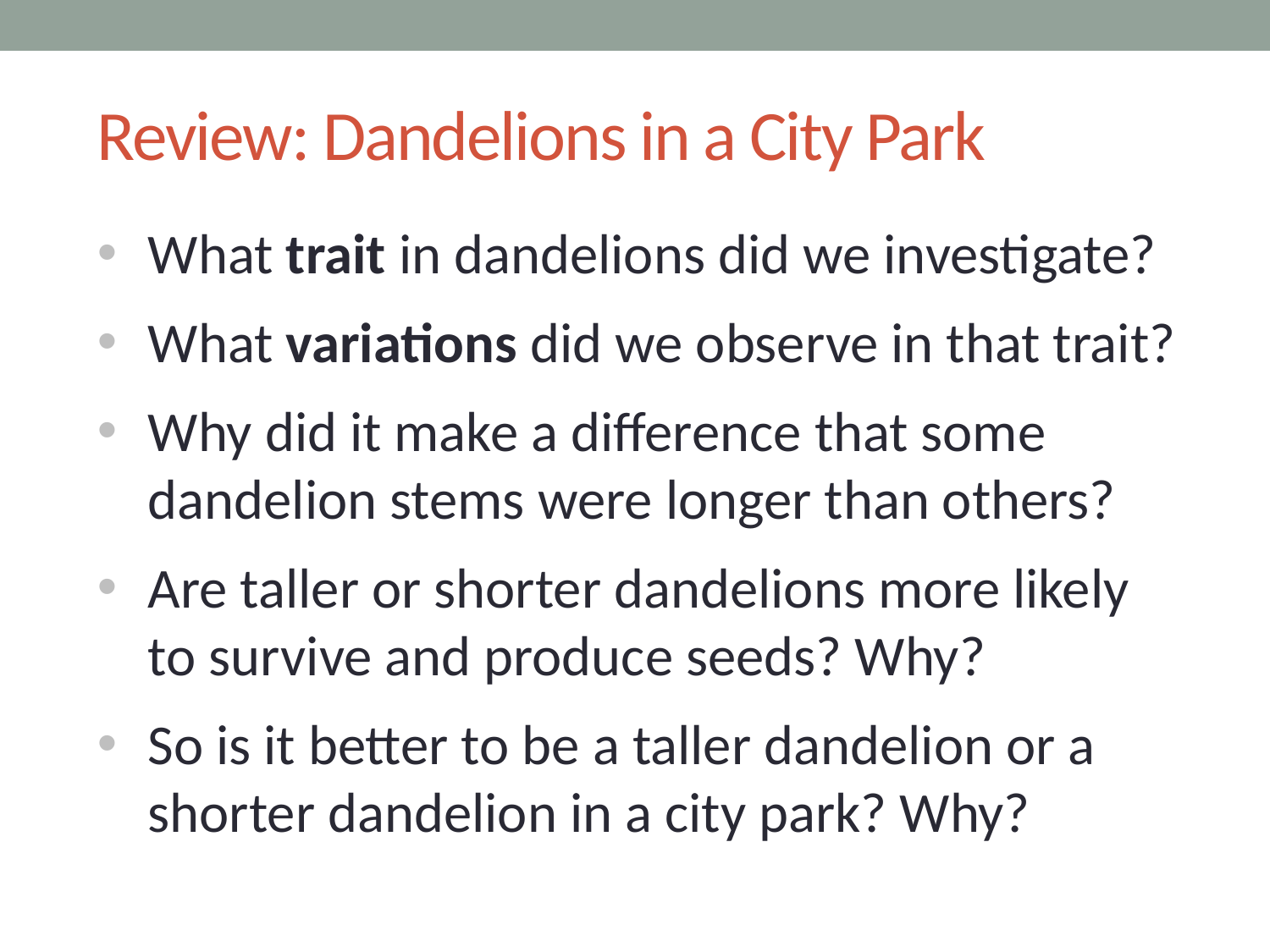

# Review: Dandelions in a City Park
What trait in dandelions did we investigate?
What variations did we observe in that trait?
Why did it make a difference that some dandelion stems were longer than others?
Are taller or shorter dandelions more likely to survive and produce seeds? Why?
So is it better to be a taller dandelion or a shorter dandelion in a city park? Why?